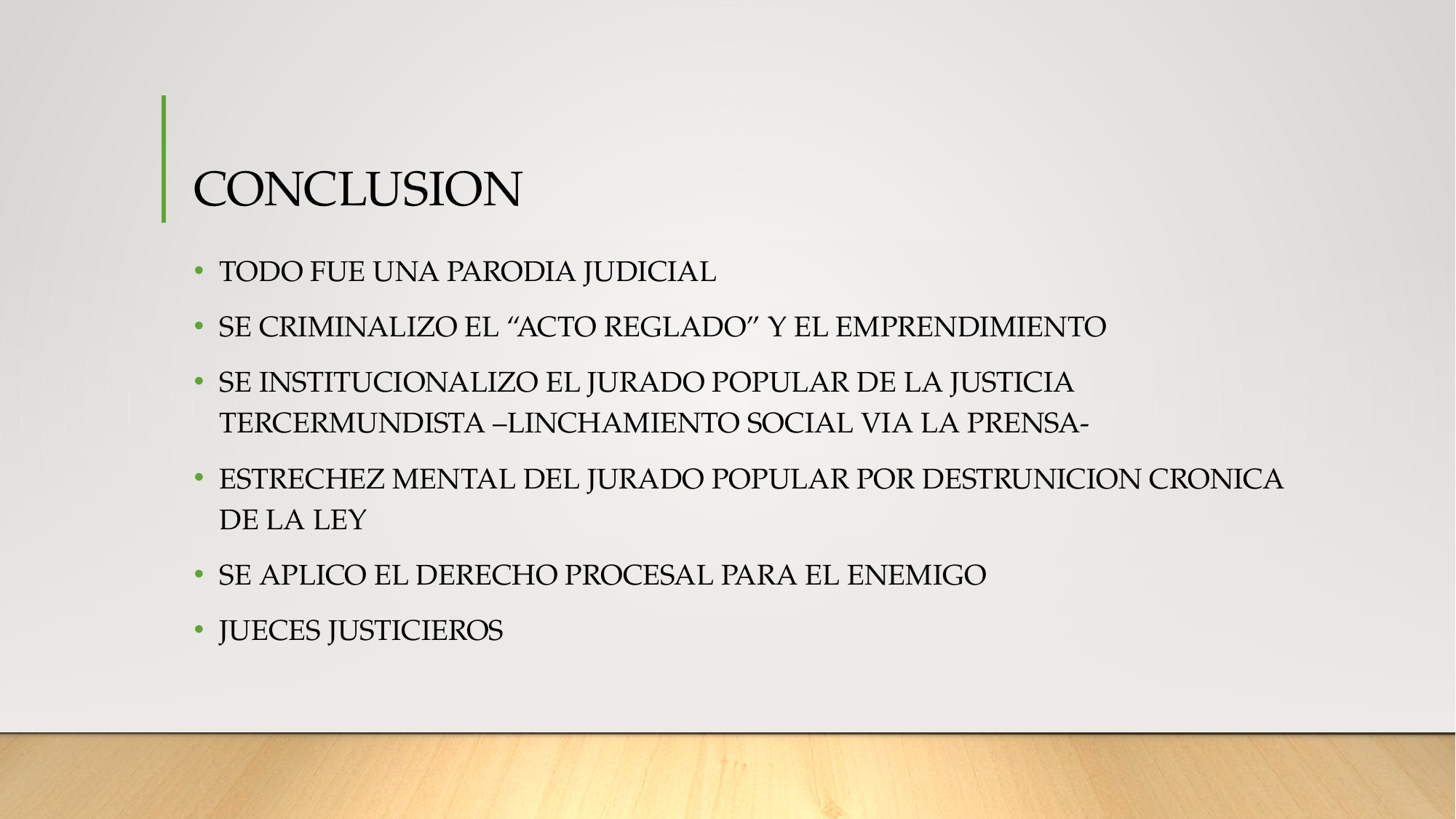

# CONCLUSION
TODO FUE UNA PARODIA JUDICIAL
SE CRIMINALIZO EL “ACTO REGLADO” Y EL EMPRENDIMIENTO
SE INSTITUCIONALIZO EL JURADO POPULAR DE LA JUSTICIA TERCERMUNDISTA –LINCHAMIENTO SOCIAL VIA LA PRENSA-
ESTRECHEZ MENTAL DEL JURADO POPULAR POR DESTRUNICION CRONICA  DE LA LEY
SE APLICO EL DERECHO PROCESAL PARA EL ENEMIGO
JUECES JUSTICIEROS